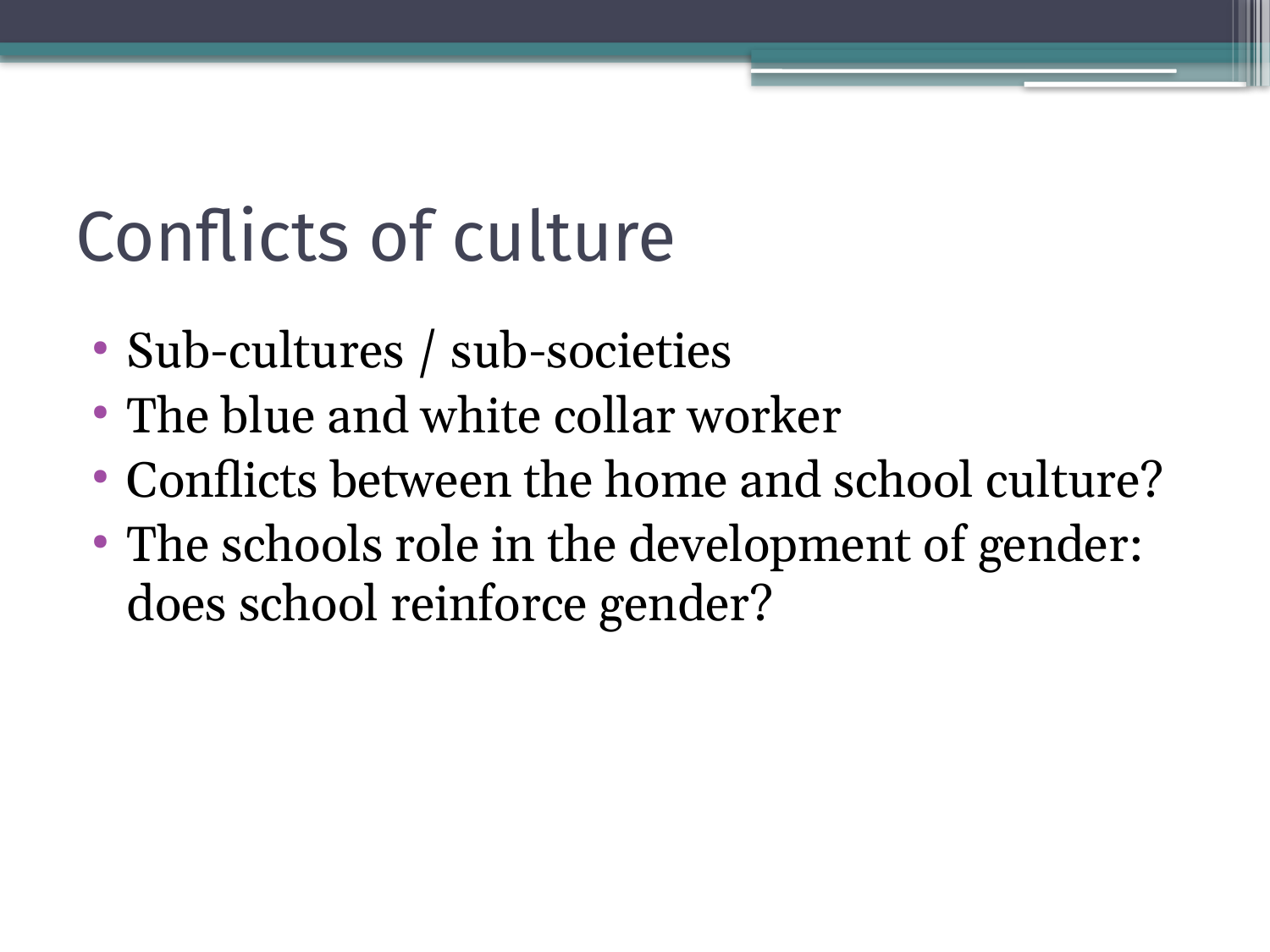

# Conflicts of culture
Sub-cultures / sub-societies
The blue and white collar worker
Conflicts between the home and school culture?
The schools role in the development of gender: does school reinforce gender?